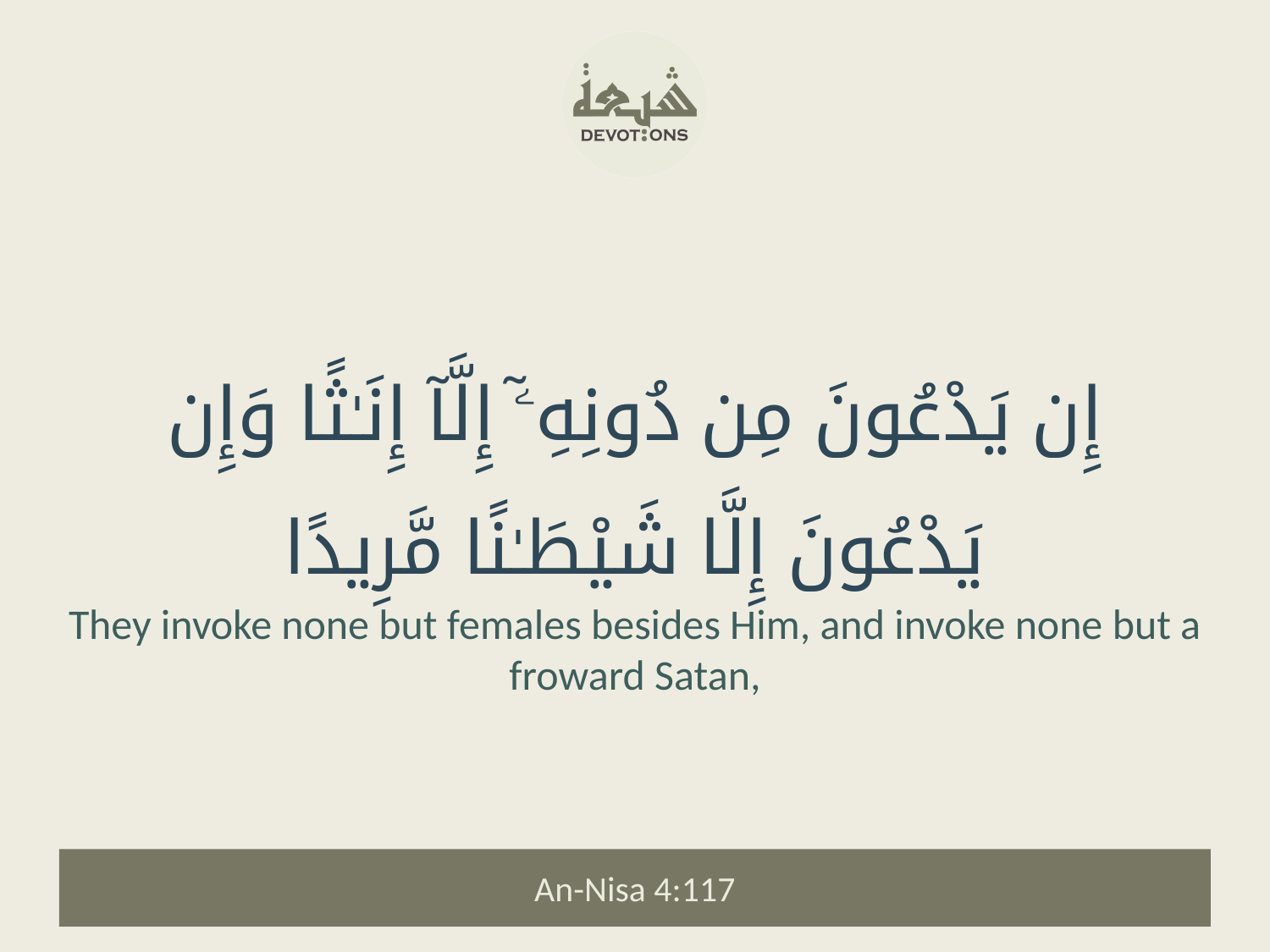

إِن يَدْعُونَ مِن دُونِهِۦٓ إِلَّآ إِنَـٰثًا وَإِن يَدْعُونَ إِلَّا شَيْطَـٰنًا مَّرِيدًا
They invoke none but females besides Him, and invoke none but a froward Satan,
An-Nisa 4:117